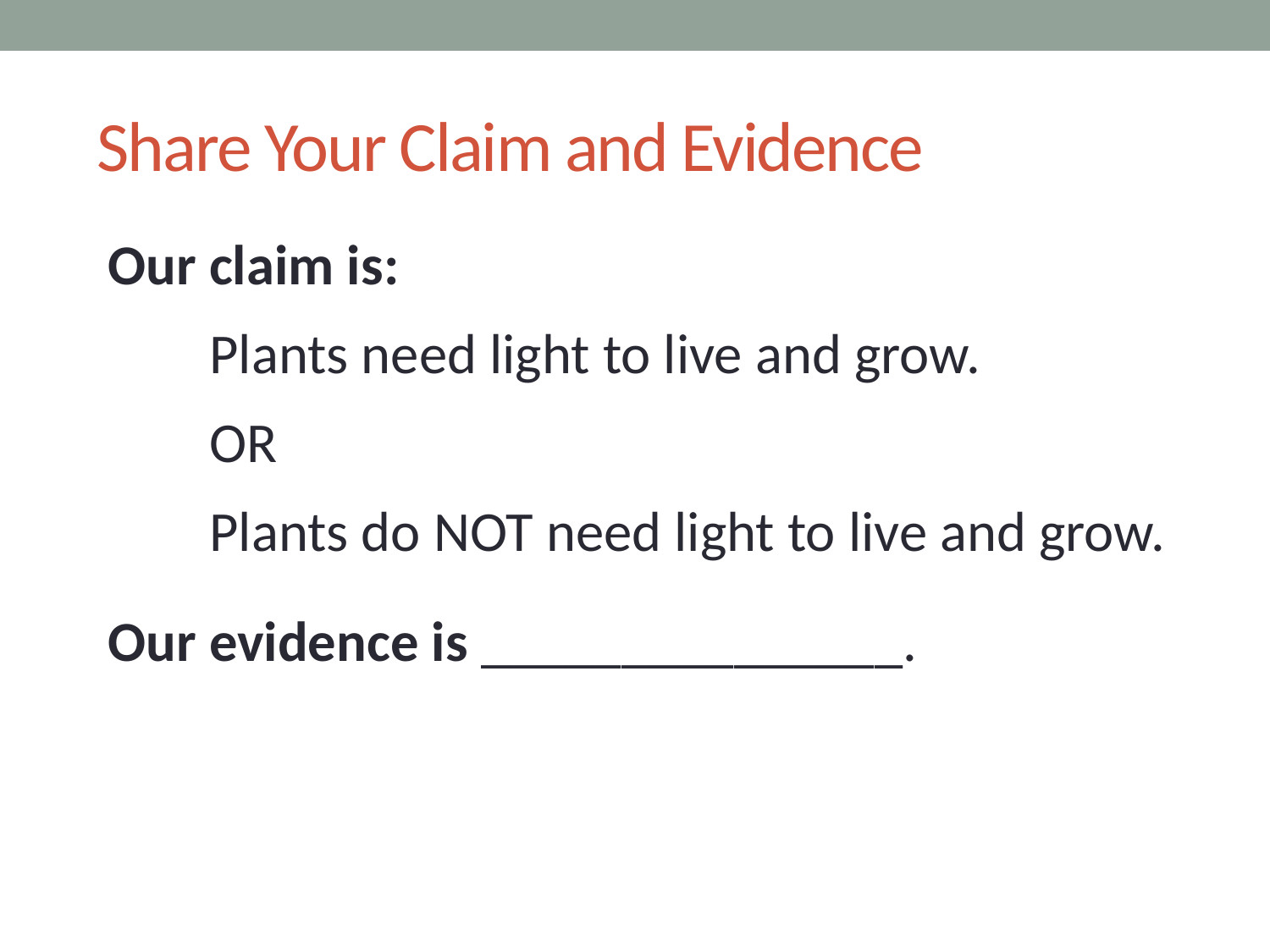

# Share Your Claim and Evidence
Our claim is:
Plants need light to live and grow.
OR
Plants do NOT need light to live and grow.
Our evidence is _______________.